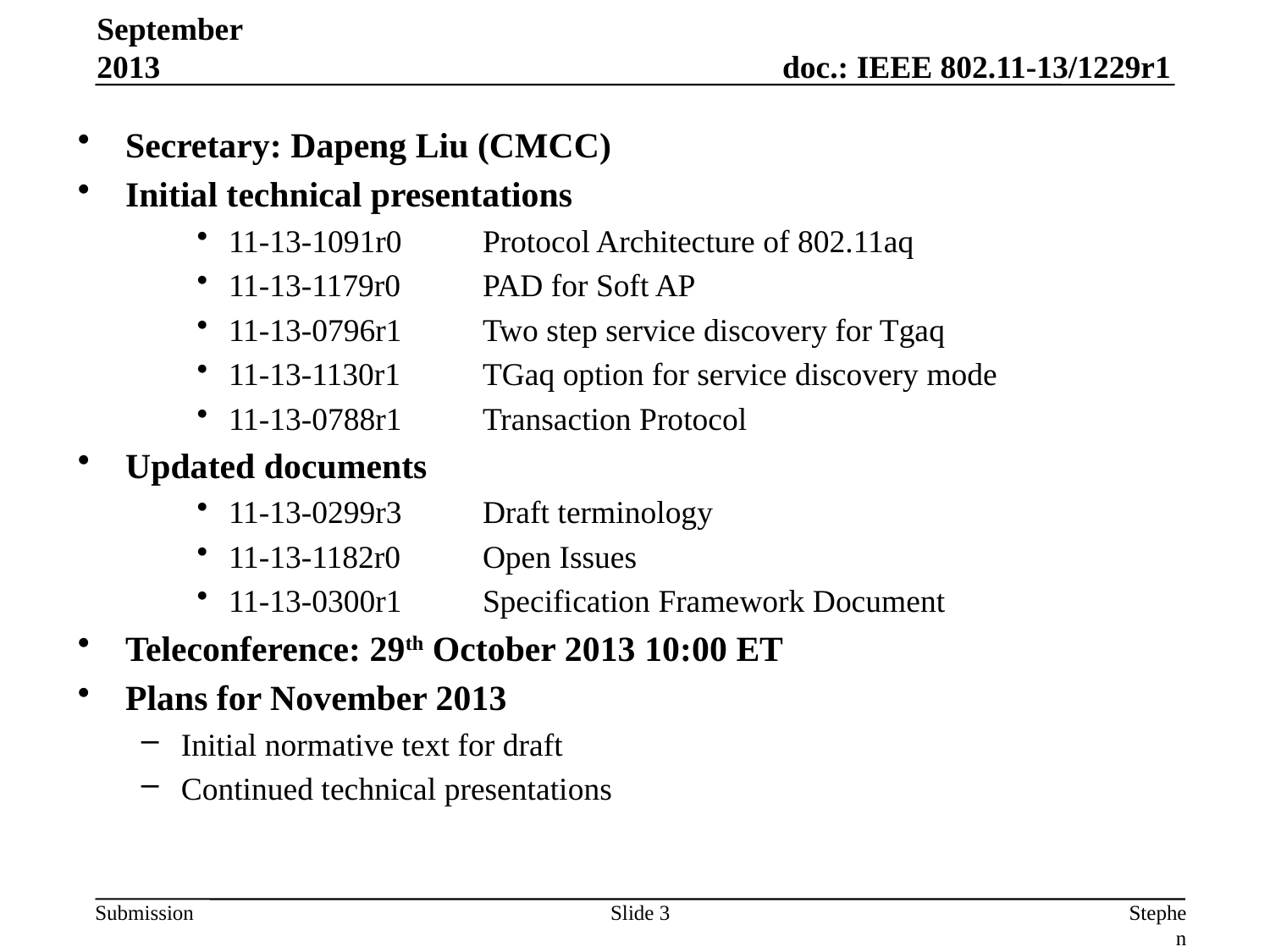

September 2013
Secretary: Dapeng Liu (CMCC)
Initial technical presentations
11-13-1091r0	Protocol Architecture of 802.11aq
11-13-1179r0	PAD for Soft AP
11-13-0796r1	Two step service discovery for Tgaq
11-13-1130r1 	TGaq option for service discovery mode
11-13-0788r1	Transaction Protocol
Updated documents
11-13-0299r3	Draft terminology
11-13-1182r0 	Open Issues
11-13-0300r1	Specification Framework Document
Teleconference: 29th October 2013 10:00 ET
Plans for November 2013
Initial normative text for draft
Continued technical presentations
Slide 3
Stephen McCann, Blackberry